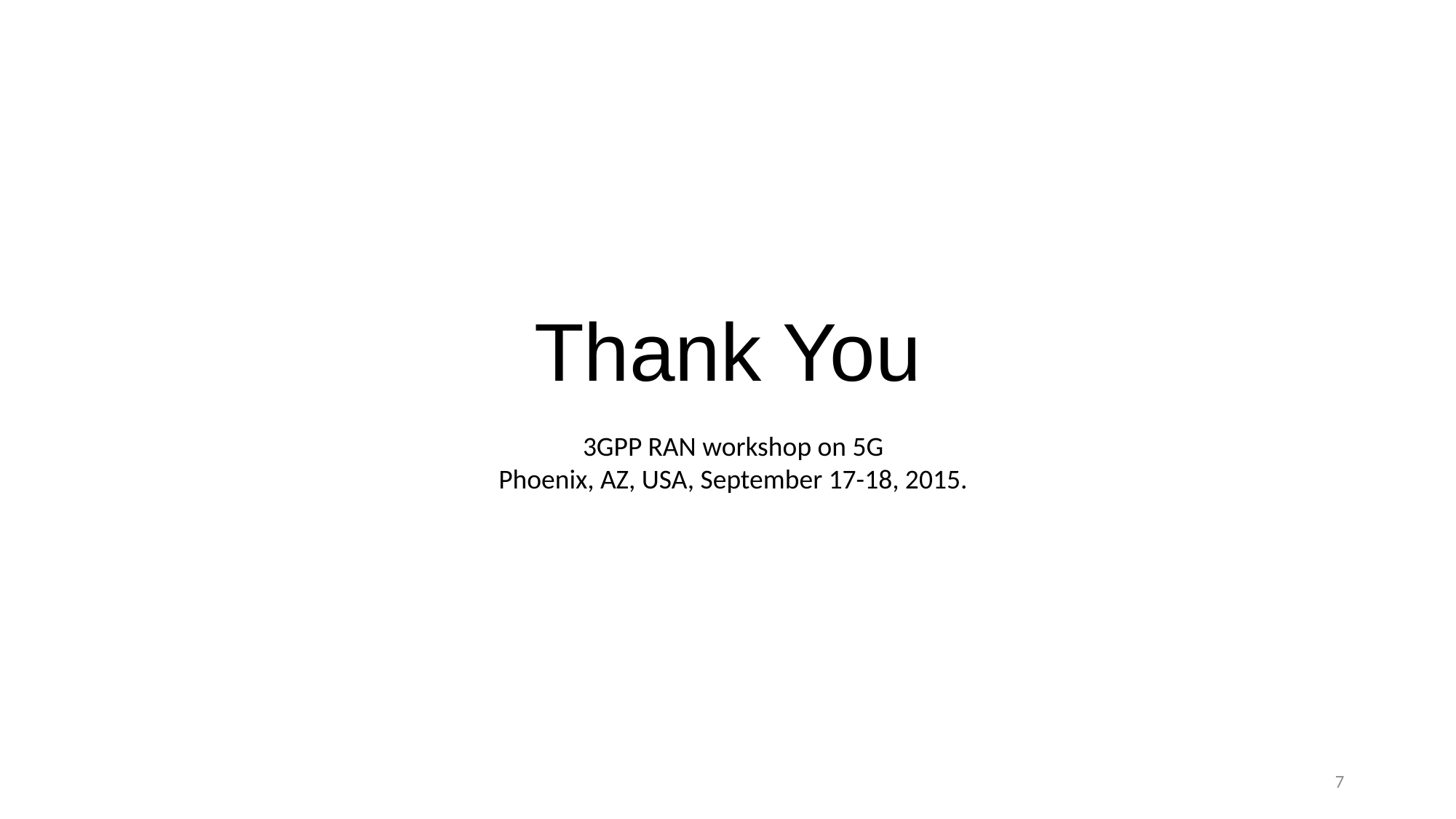

# Thank You
3GPP RAN workshop on 5G
Phoenix, AZ, USA, September 17-18, 2015.
7